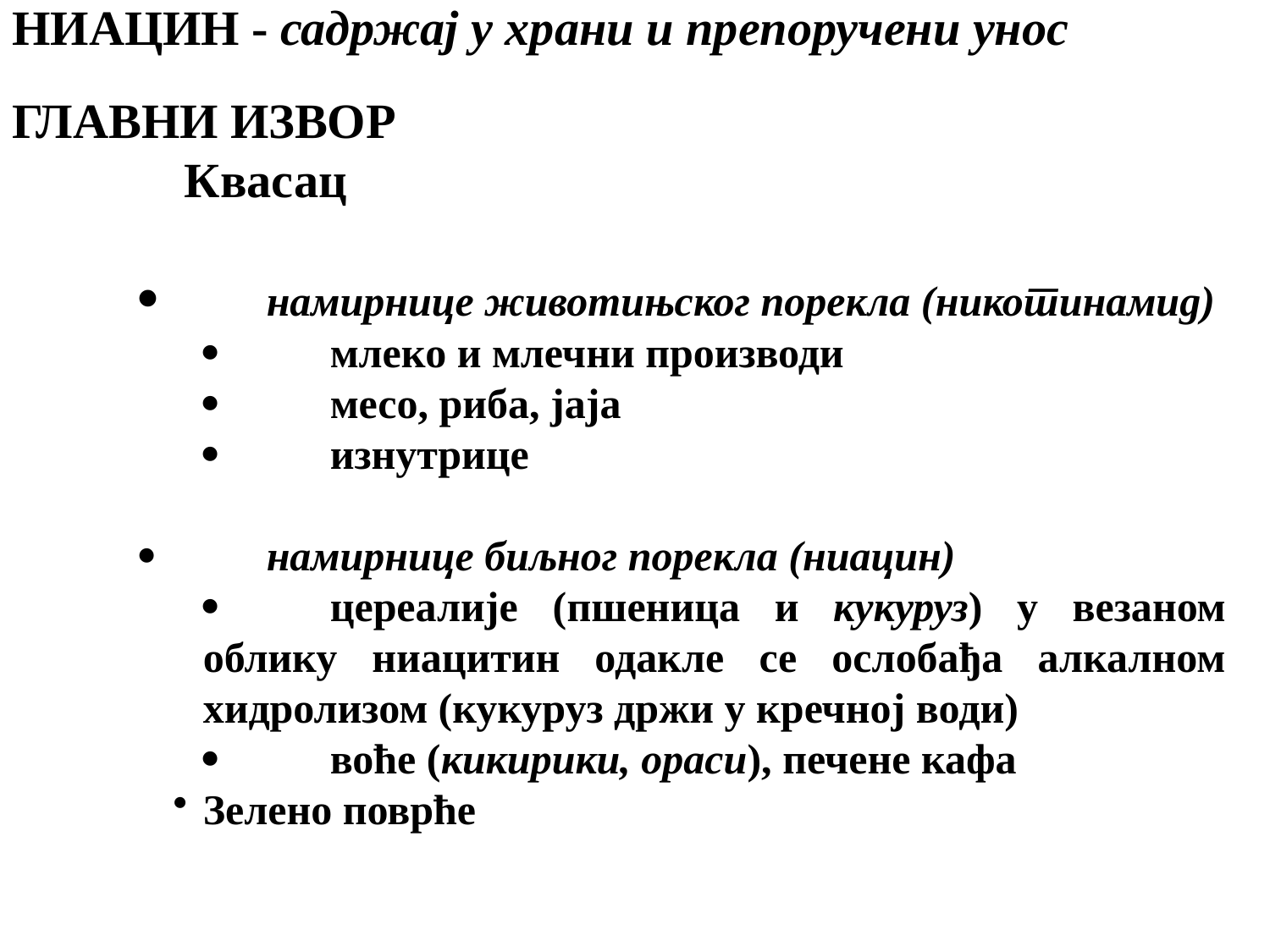

НИАЦИН - садржај у храни и препоручени унос

ГЛАВНИ ИЗВОР
              Квасац

•	намирнице животињског порекла (никотинамид)
•	млеко и млечни производи
•	месо, риба, јаја
•	изнутрице

•	намирнице биљног порекла (ниацин)
•	цереалије (пшеница и кукуруз) у везаном облику ниацитин одакле се ослобађа алкалном хидролизом (кукуруз држи у кречној води)
•	воће (кикирики, ораси), печене кафа
Зелено поврће